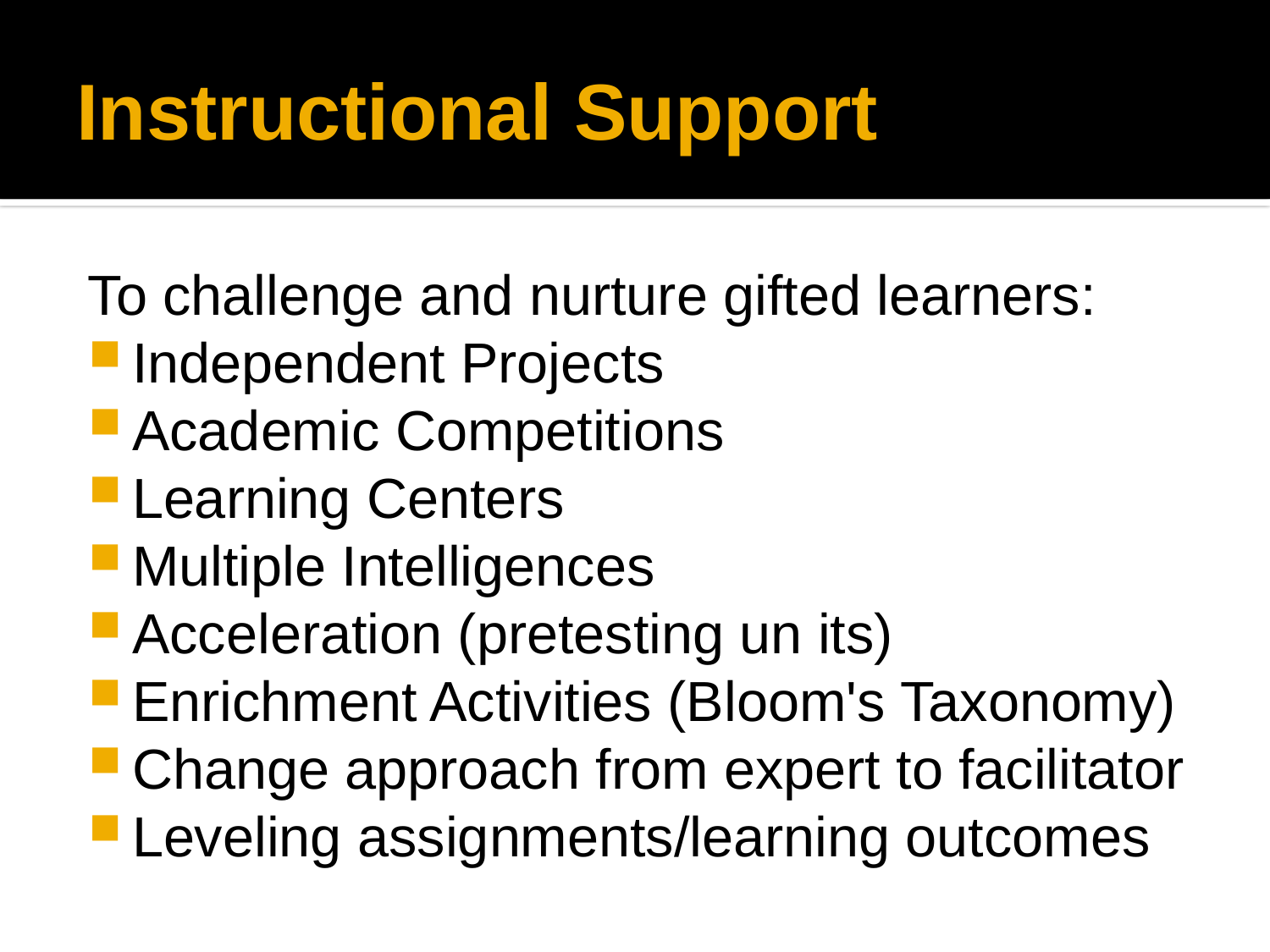

# Instructional Support
To challenge and nurture gifted learners:
Independent Projects
Academic Competitions
Learning Centers
Multiple Intelligences
Acceleration (pretesting un its)
Enrichment Activities (Bloom's Taxonomy)
Change approach from expert to facilitator
Leveling assignments/learning outcomes